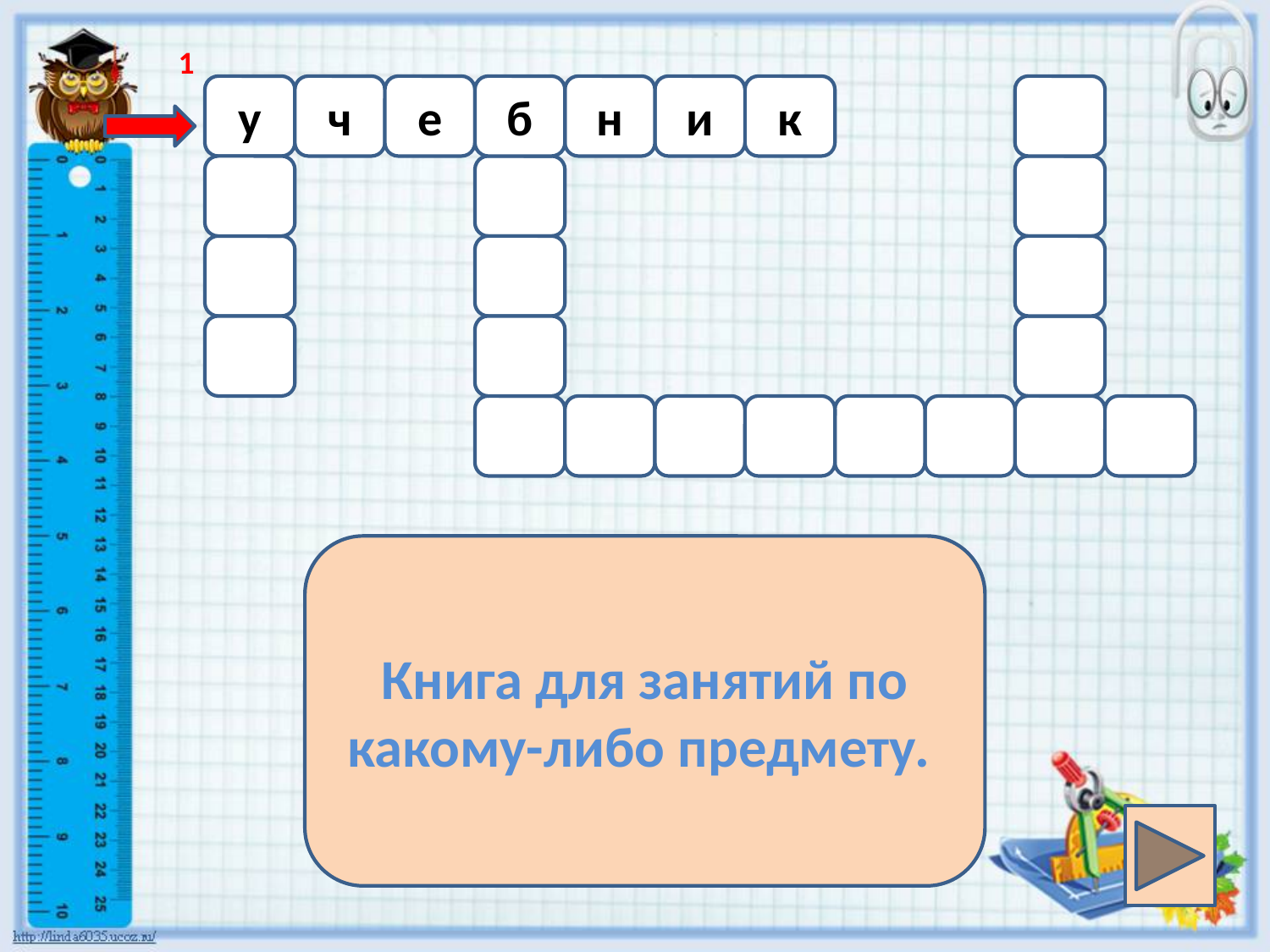

1
у
ч
е
б
н
и
к

Книга для занятий по какому-либо предмету.